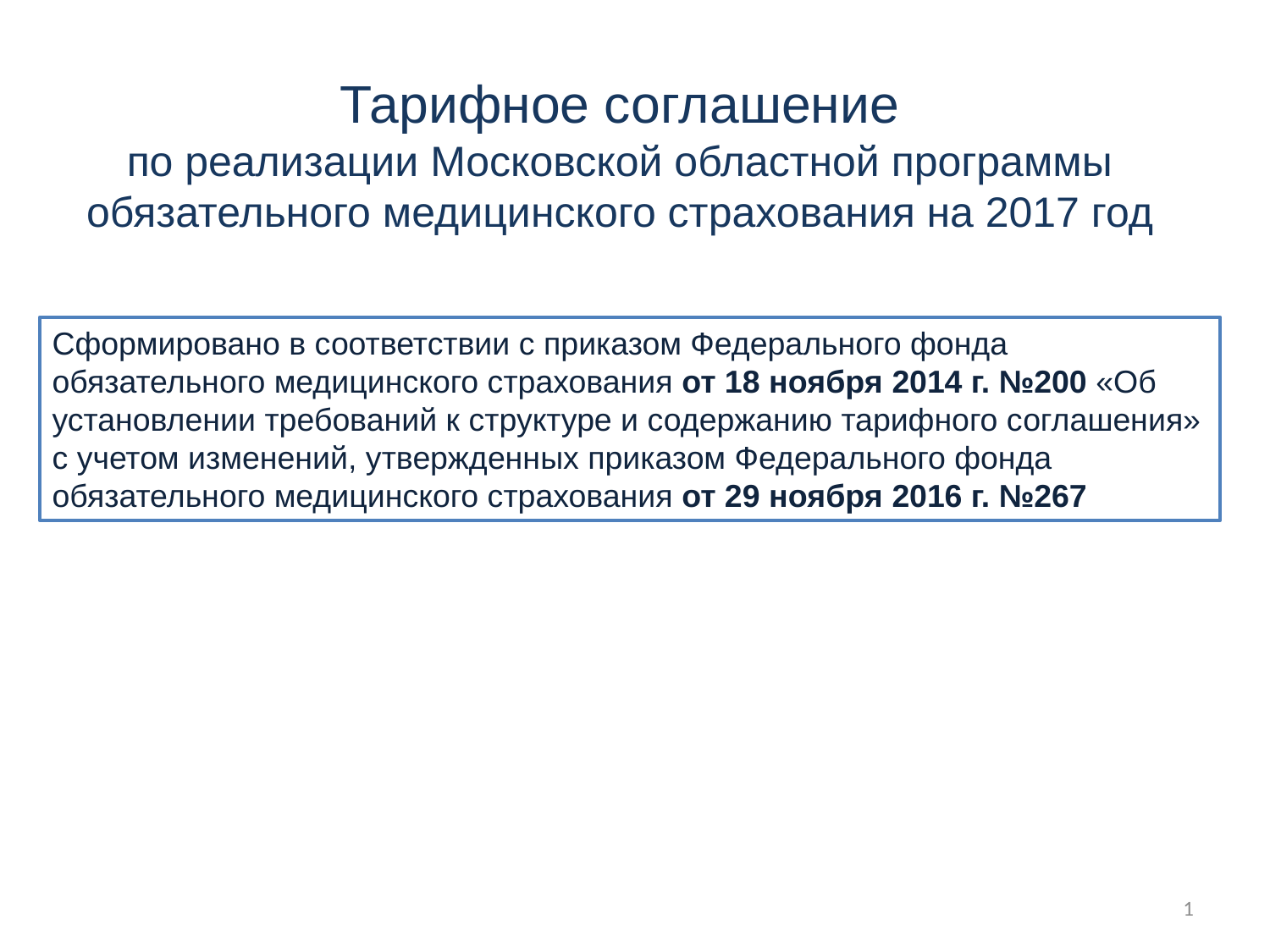

# Тарифное соглашение по реализации Московской областной программы обязательного медицинского страхования на 2017 год
Сформировано в соответствии с приказом Федерального фонда обязательного медицинского страхования от 18 ноября 2014 г. №200 «Об установлении требований к структуре и содержанию тарифного соглашения» с учетом изменений, утвержденных приказом Федерального фонда обязательного медицинского страхования от 29 ноября 2016 г. №267
1